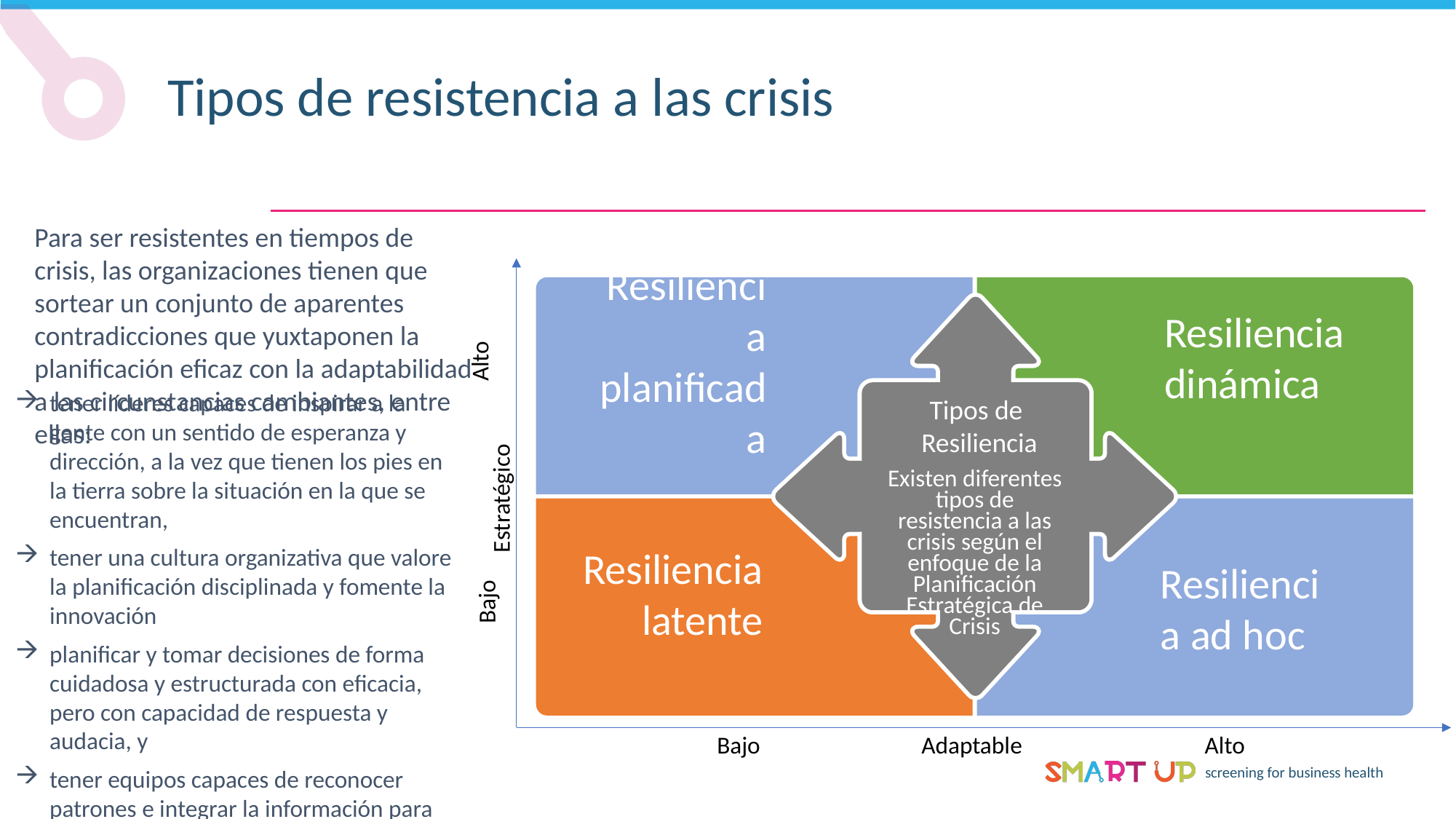

Tipos de resistencia a las crisis
Para ser resistentes en tiempos de crisis, las organizaciones tienen que sortear un conjunto de aparentes contradicciones que yuxtaponen la planificación eficaz con la adaptabilidad a las circunstancias cambiantes, entre ellas:

Resiliencia dinámica
Resiliencia planificada
Alto
tener líderes capaces de inspirar a la gente con un sentido de esperanza y dirección, a la vez que tienen los pies en la tierra sobre la situación en la que se encuentran,
tener una cultura organizativa que valore la planificación disciplinada y fomente la innovación
planificar y tomar decisiones de forma cuidadosa y estructurada con eficacia, pero con capacidad de respuesta y audacia, y
tener equipos capaces de reconocer patrones e integrar la información para dar sentido a una situación caótica, pero estar atentos a los cambios sutiles a medida que la situación evoluciona.
Tipos de
Resiliencia
Existen diferentes tipos de resistencia a las crisis según el enfoque de la Planificación Estratégica de Crisis
Estratégico

Resiliencia latente
Resiliencia ad hoc
Bajo
Bajo
Adaptable
Alto